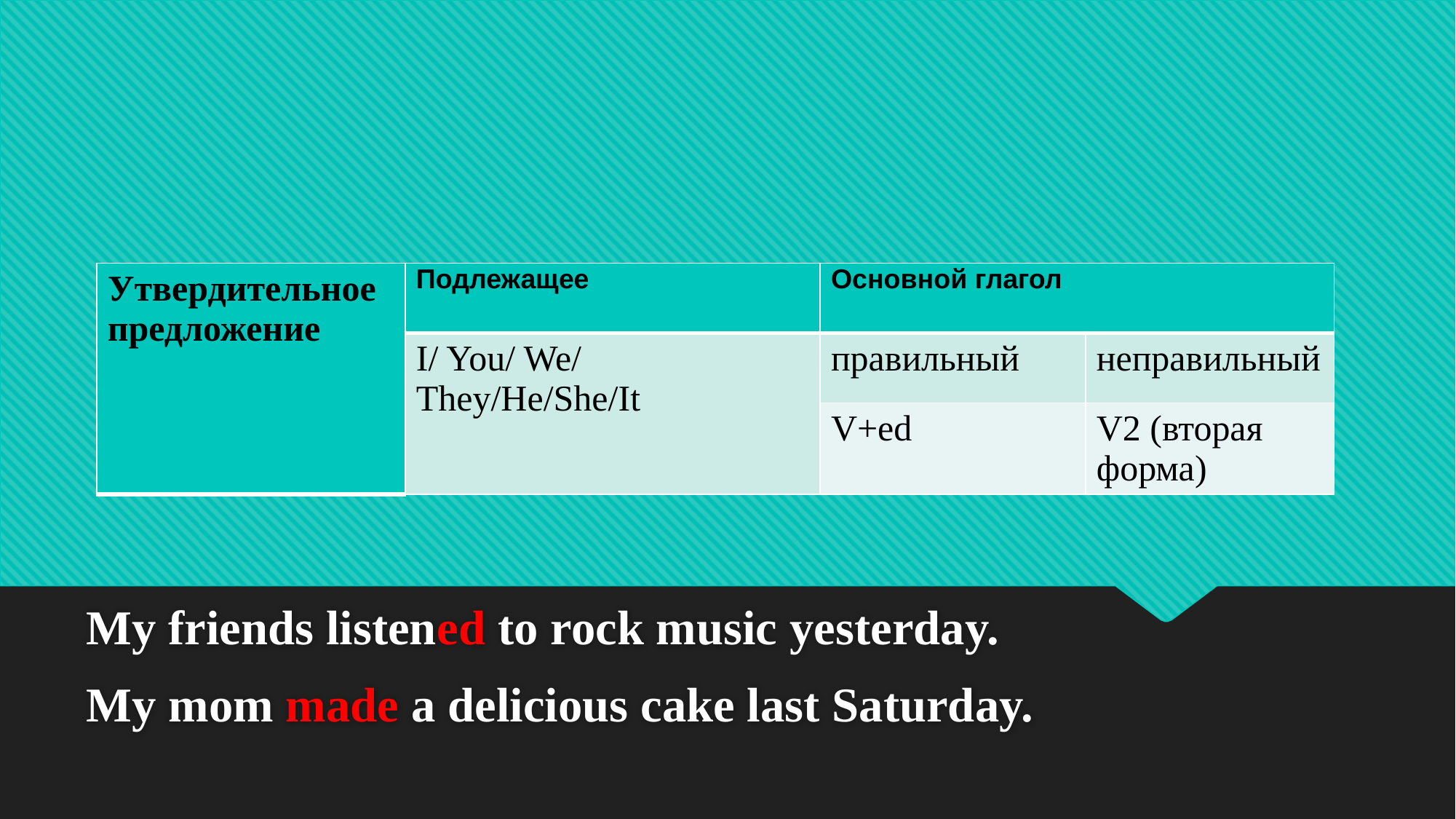

| Утвердительное предложение | Подлежащее | Основной глагол |  |
| --- | --- | --- | --- |
|  | I/ You/ We/ They/He/She/It | правильный | неправильный |
|  |  | V+ed | V2 (вторая форма) |
# Образование Past Simple:
My friends listened to rock music yesterday.
My mom made a delicious cake last Saturday.